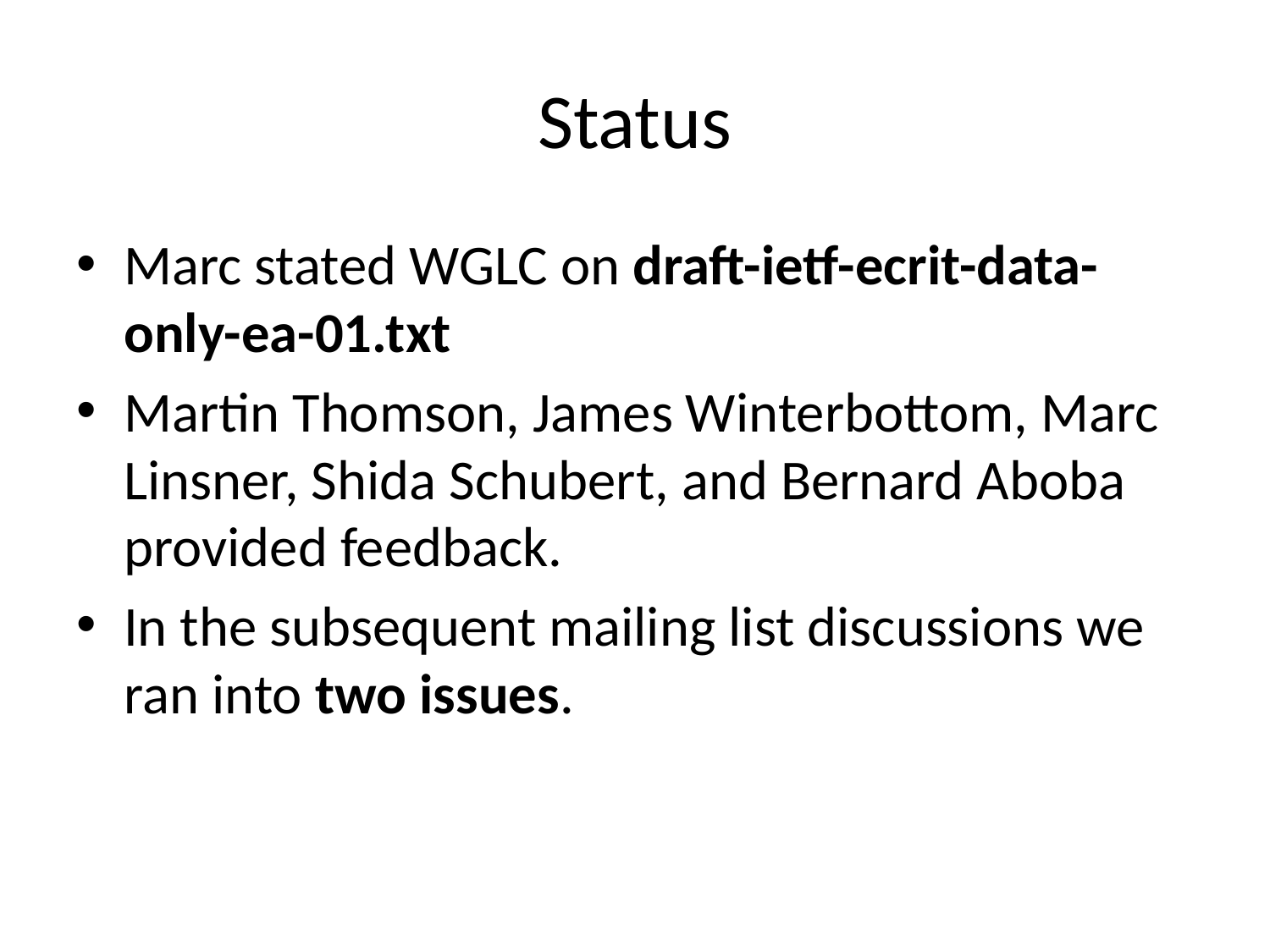

# Status
Marc stated WGLC on draft-ietf-ecrit-data-only-ea-01.txt
Martin Thomson, James Winterbottom, Marc Linsner, Shida Schubert, and Bernard Aboba provided feedback.
In the subsequent mailing list discussions we ran into two issues.